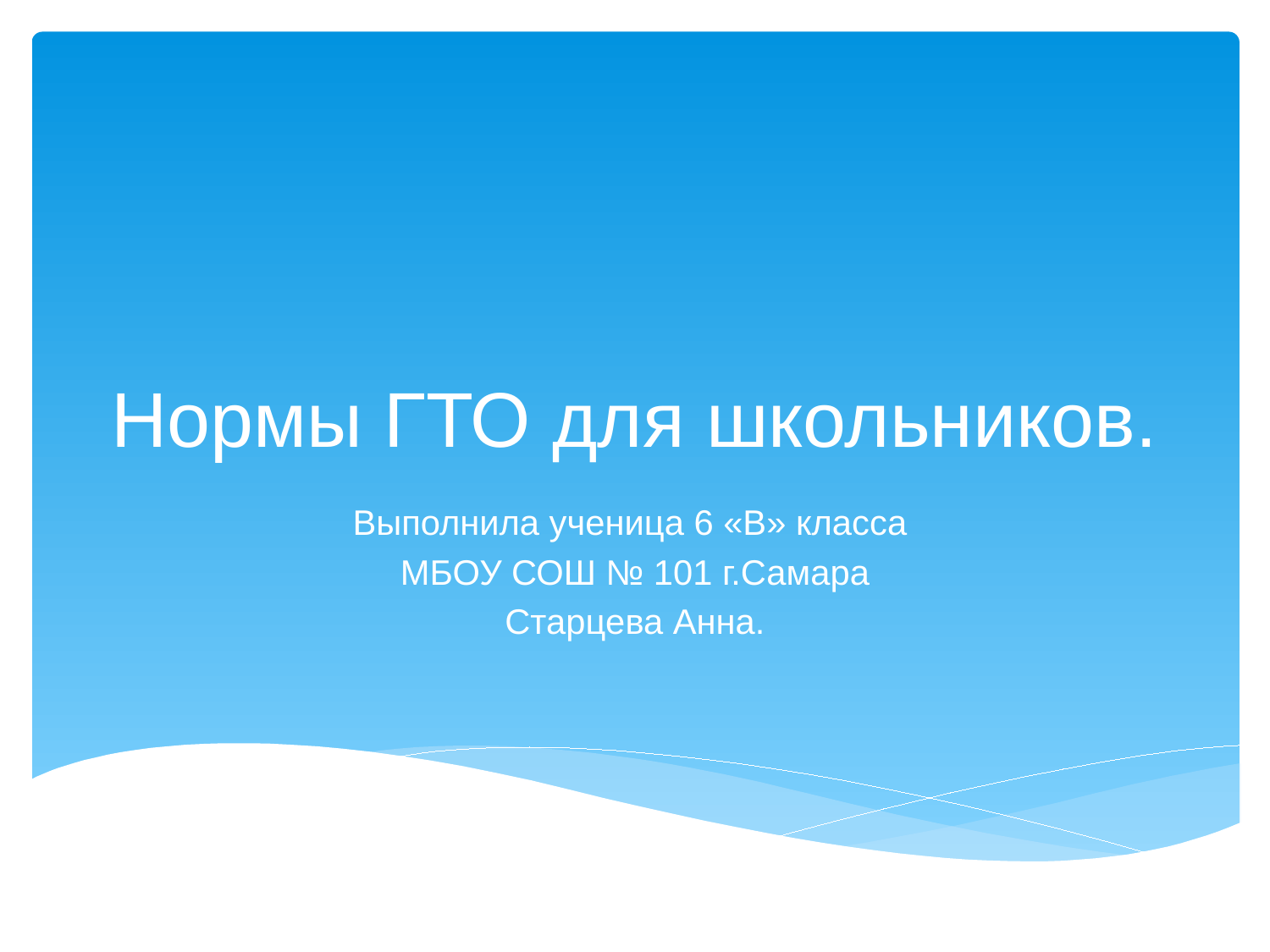

# Нормы ГТО для школьников.
Выполнила ученица 6 «В» класса
МБОУ СОШ № 101 г.Самара
Старцева Анна.